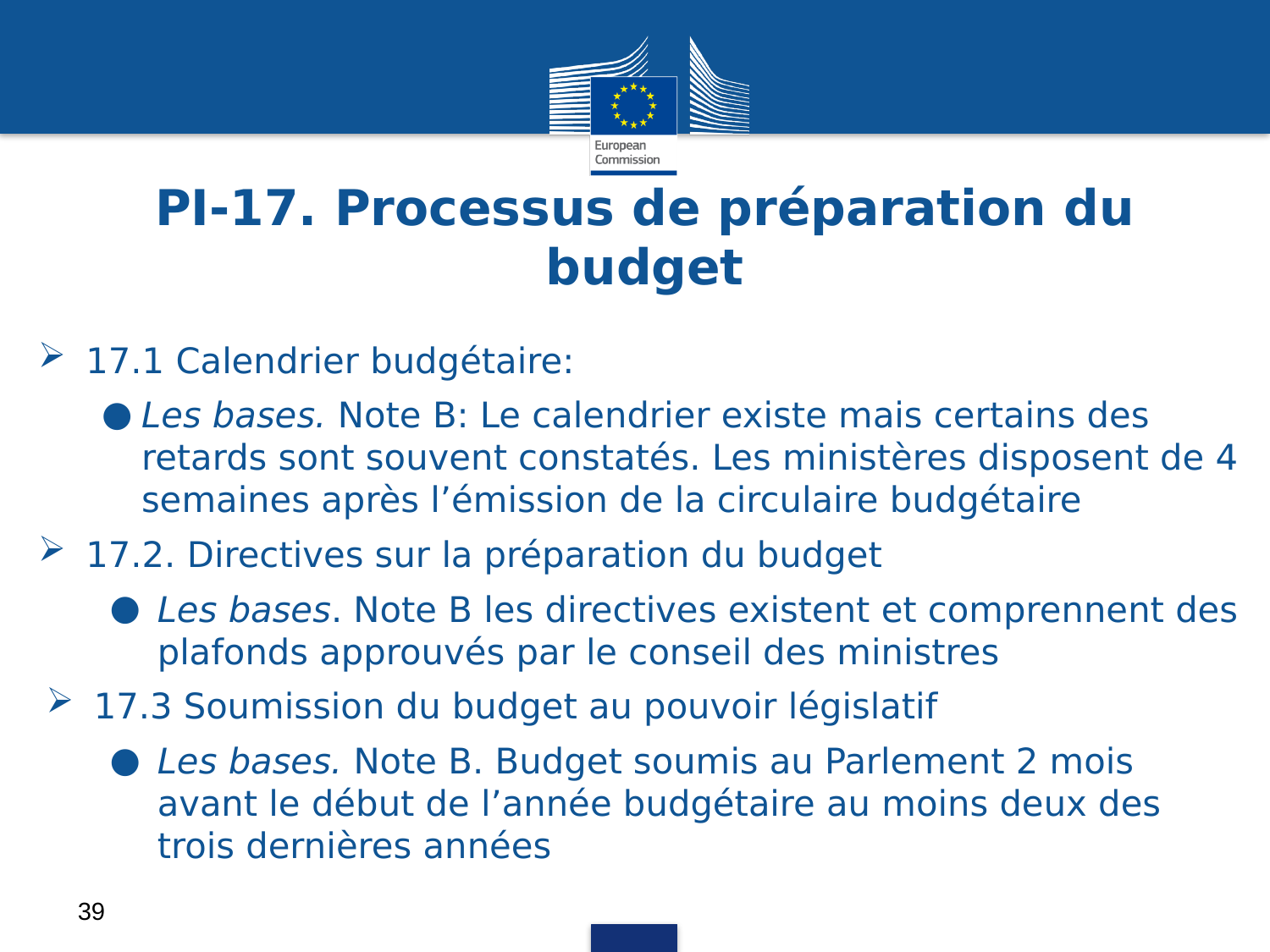

# PI-17. Processus de préparation du budget

17.1 Calendrier budgétaire:
Les bases. Note B: Le calendrier existe mais certains des retards sont souvent constatés. Les ministères disposent de 4 semaines après l’émission de la circulaire budgétaire
17.2. Directives sur la préparation du budget
Les bases. Note B les directives existent et comprennent des plafonds approuvés par le conseil des ministres
17.3 Soumission du budget au pouvoir législatif
Les bases. Note B. Budget soumis au Parlement 2 mois avant le début de l’année budgétaire au moins deux des trois dernières années

39